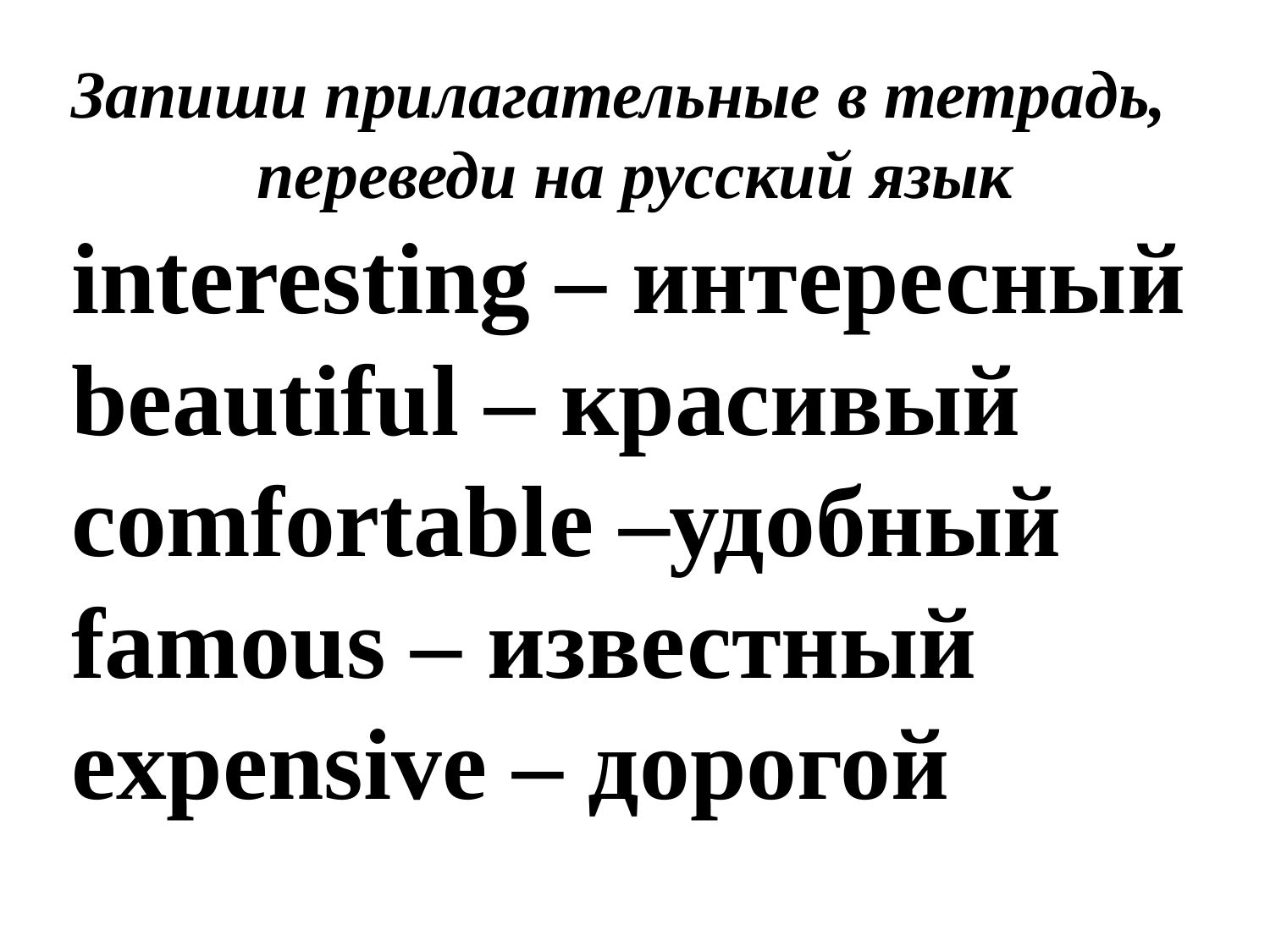

# Запиши прилагательные в тетрадь, переведи на русский язык interesting – интересный beautiful – красивый comfortable –удобный famous – известный expensive – дорогой